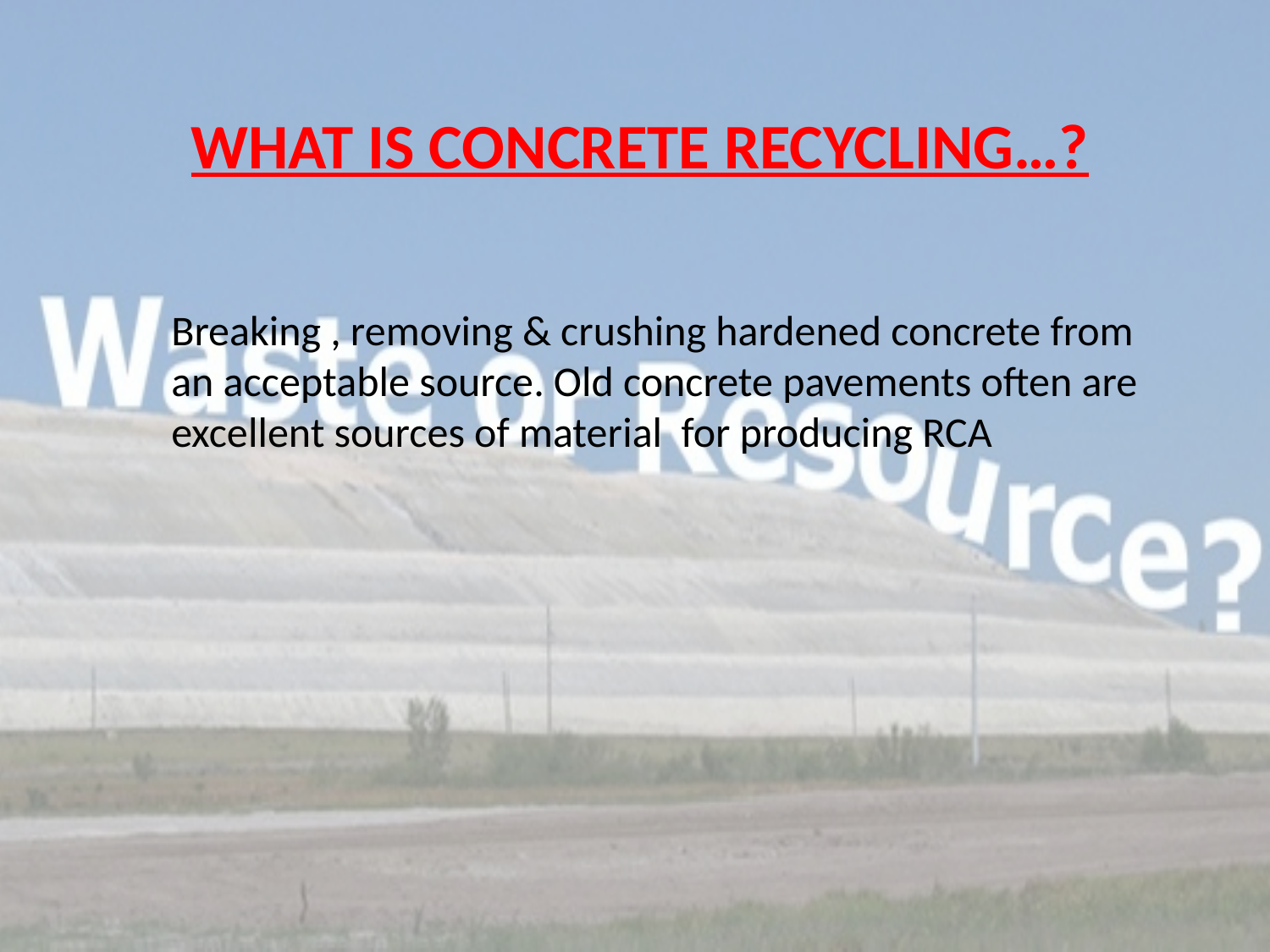

WHAT IS CONCRETE RECYCLING…?
Breaking , removing & crushing hardened concrete from an acceptable source. Old concrete pavements often are excellent sources of material  for producing RCA